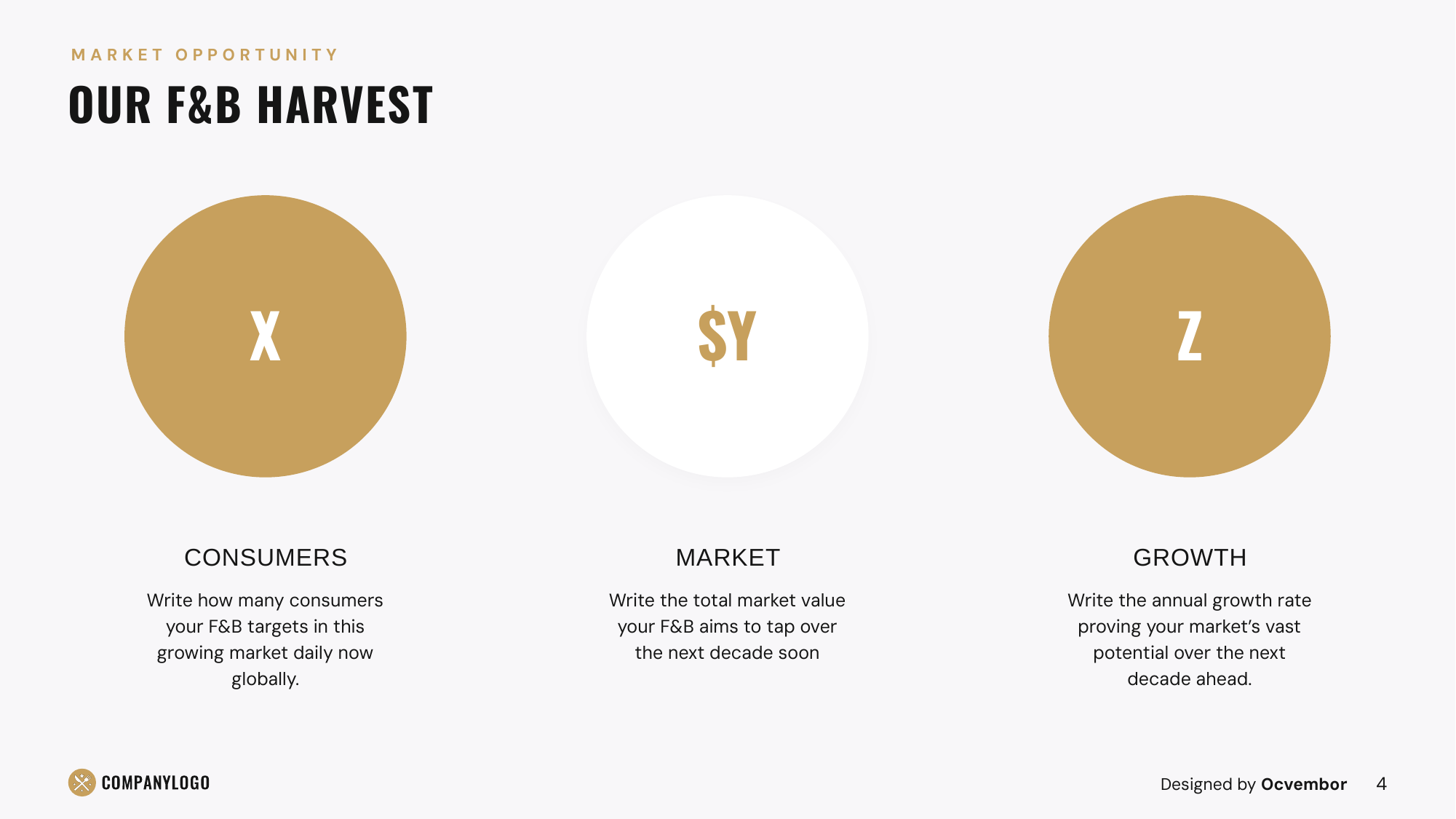

MARKET OPPORTUNITY
# OUR F&B HARVEST
X
$Y
Z
CONSUMERS
MARKET
GROWTH
Write how many consumers your F&B targets in this growing market daily now globally.
Write the total market value your F&B aims to tap over the next decade soon
Write the annual growth rate proving your market’s vast potential over the next decade ahead.